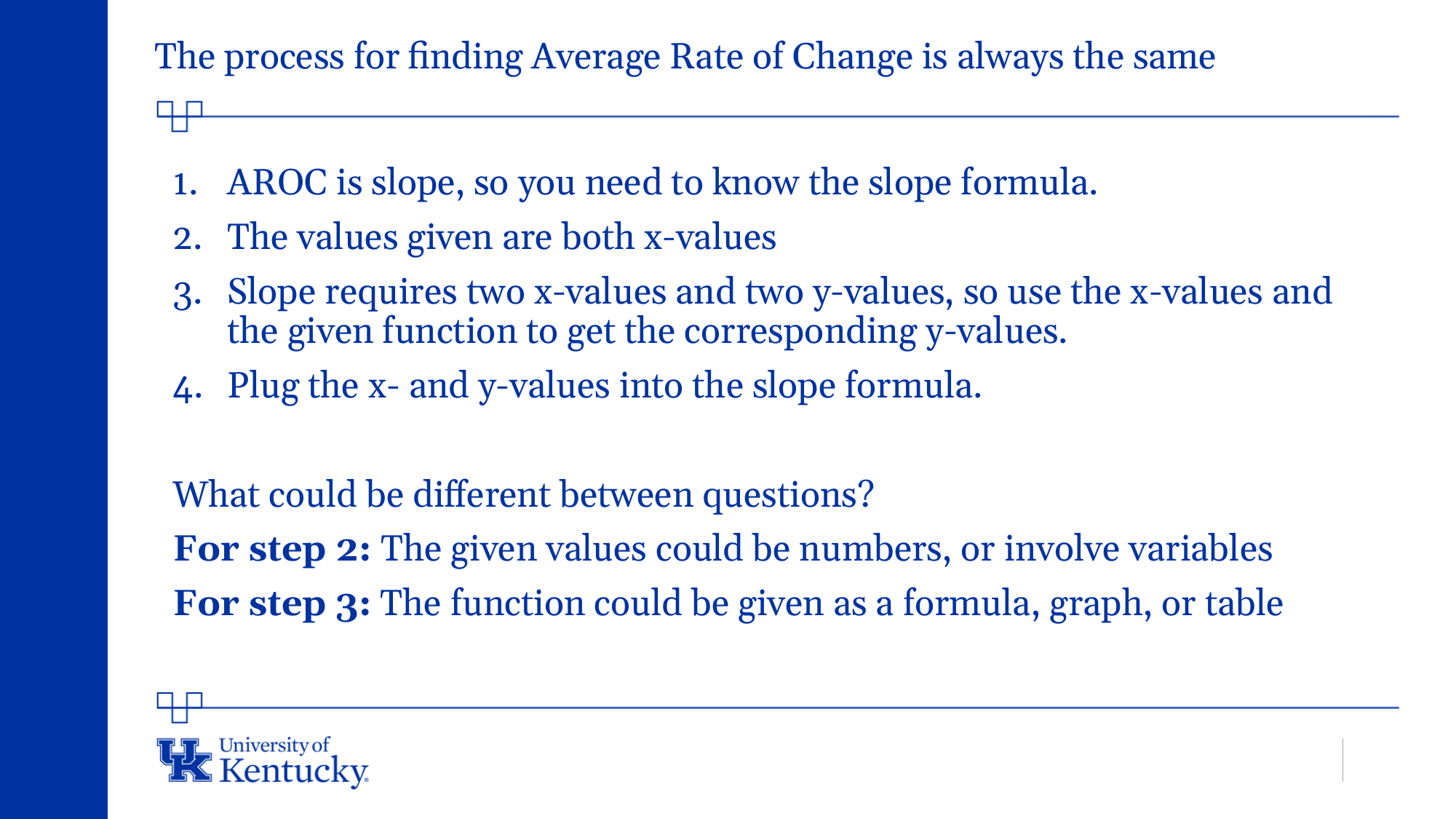

# The process for finding Average Rate of Change is always the same
AROC is slope, so you need to know the slope formula.
The values given are both x-values
Slope requires two x-values and two y-values, so use the x-values and the given function to get the corresponding y-values.
Plug the x- and y-values into the slope formula.

What could be different between questions?
For step 2: The given values could be numbers, or involve variables
For step 3: The function could be given as a formula, graph, or table